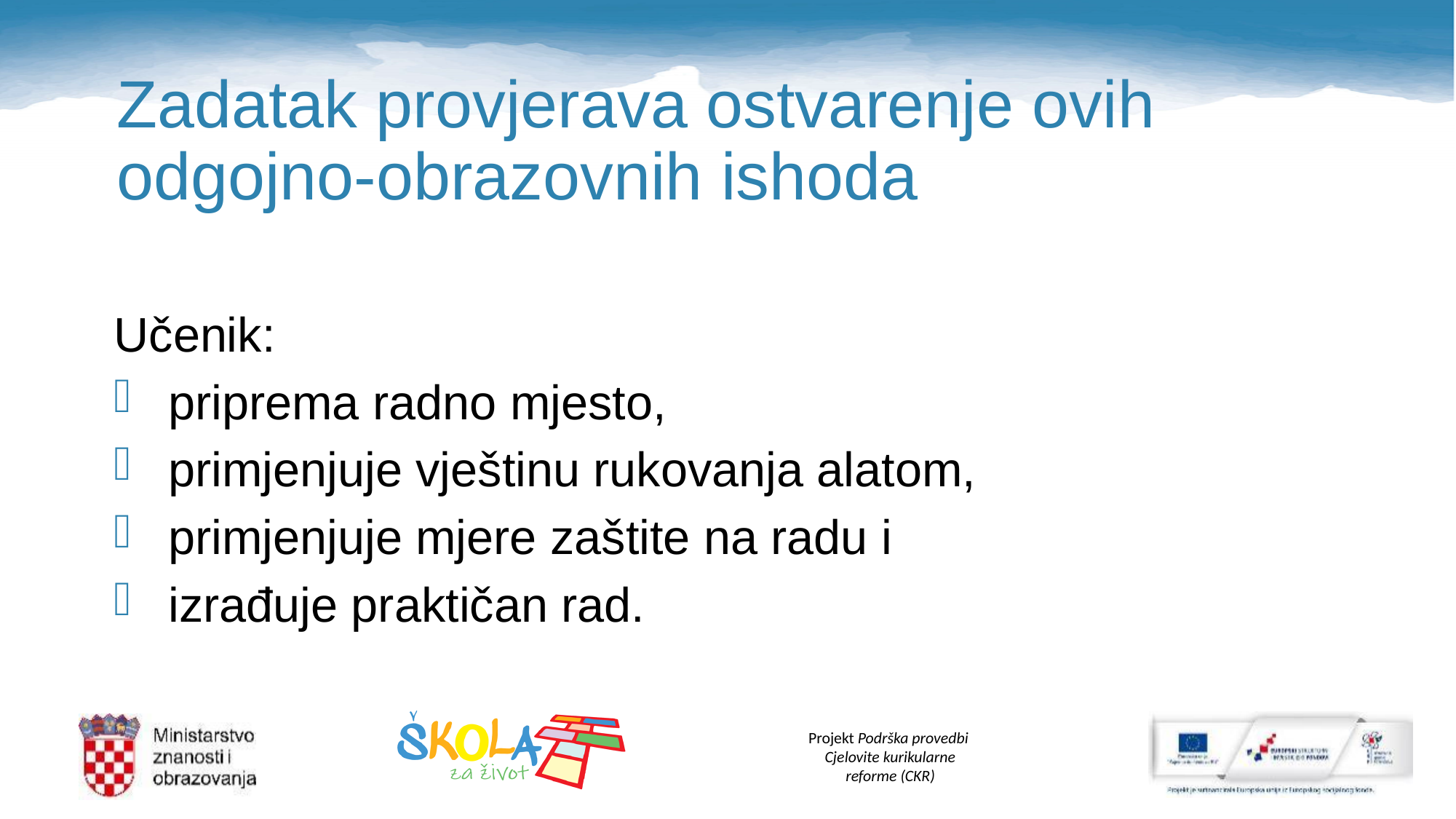

# Zadatak provjerava ostvarenje ovih odgojno-obrazovnih ishoda

Učenik:
priprema radno mjesto,
primjenjuje vještinu rukovanja alatom,
primjenjuje mjere zaštite na radu i
izrađuje praktičan rad.